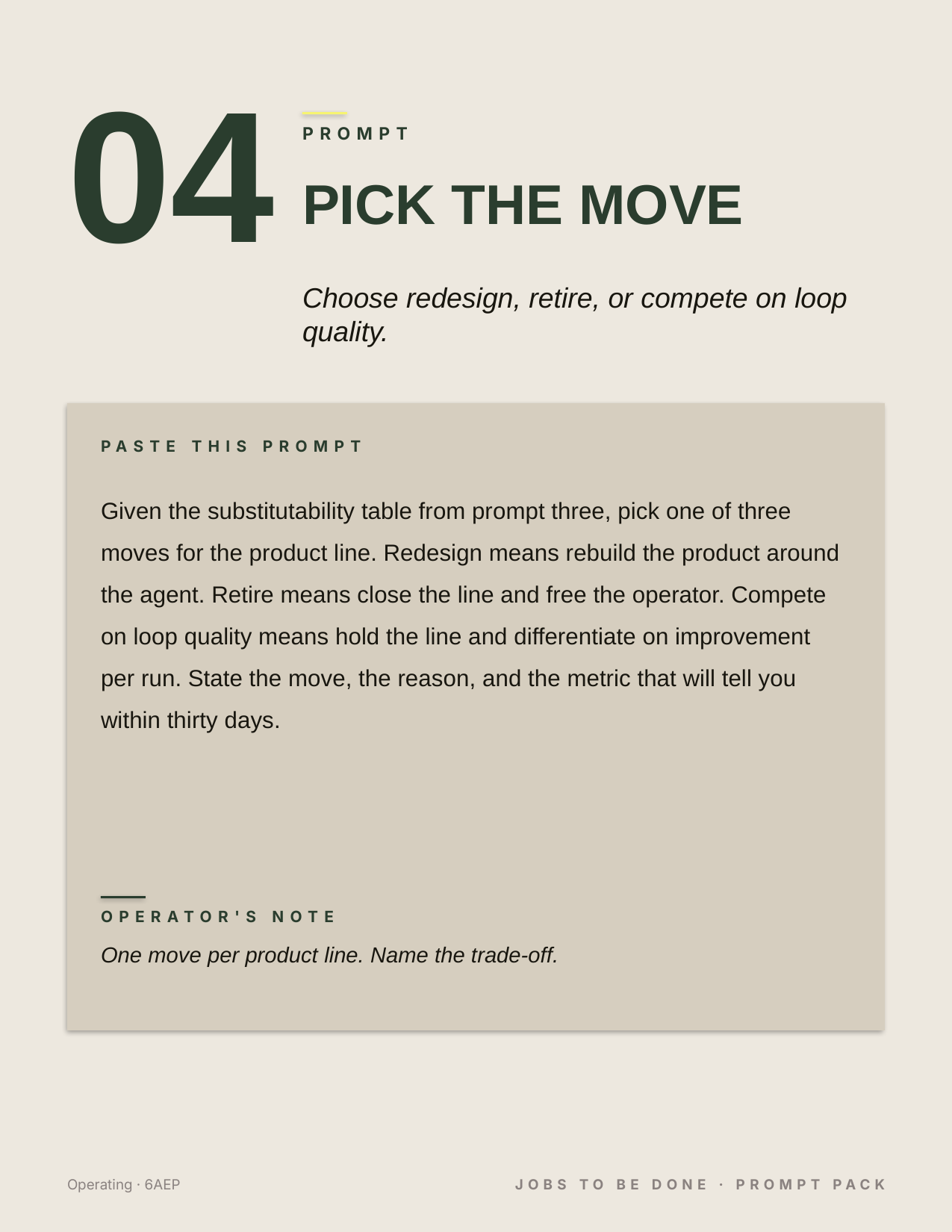

04

PROMPT
PICK THE MOVE
Choose redesign, retire, or compete on loop quality.

PASTE THIS PROMPT
Given the substitutability table from prompt three, pick one of three moves for the product line. Redesign means rebuild the product around the agent. Retire means close the line and free the operator. Compete on loop quality means hold the line and differentiate on improvement per run. State the move, the reason, and the metric that will tell you within thirty days.

OPERATOR'S NOTE
One move per product line. Name the trade-off.
Operating · 6AEP
JOBS TO BE DONE · PROMPT PACK